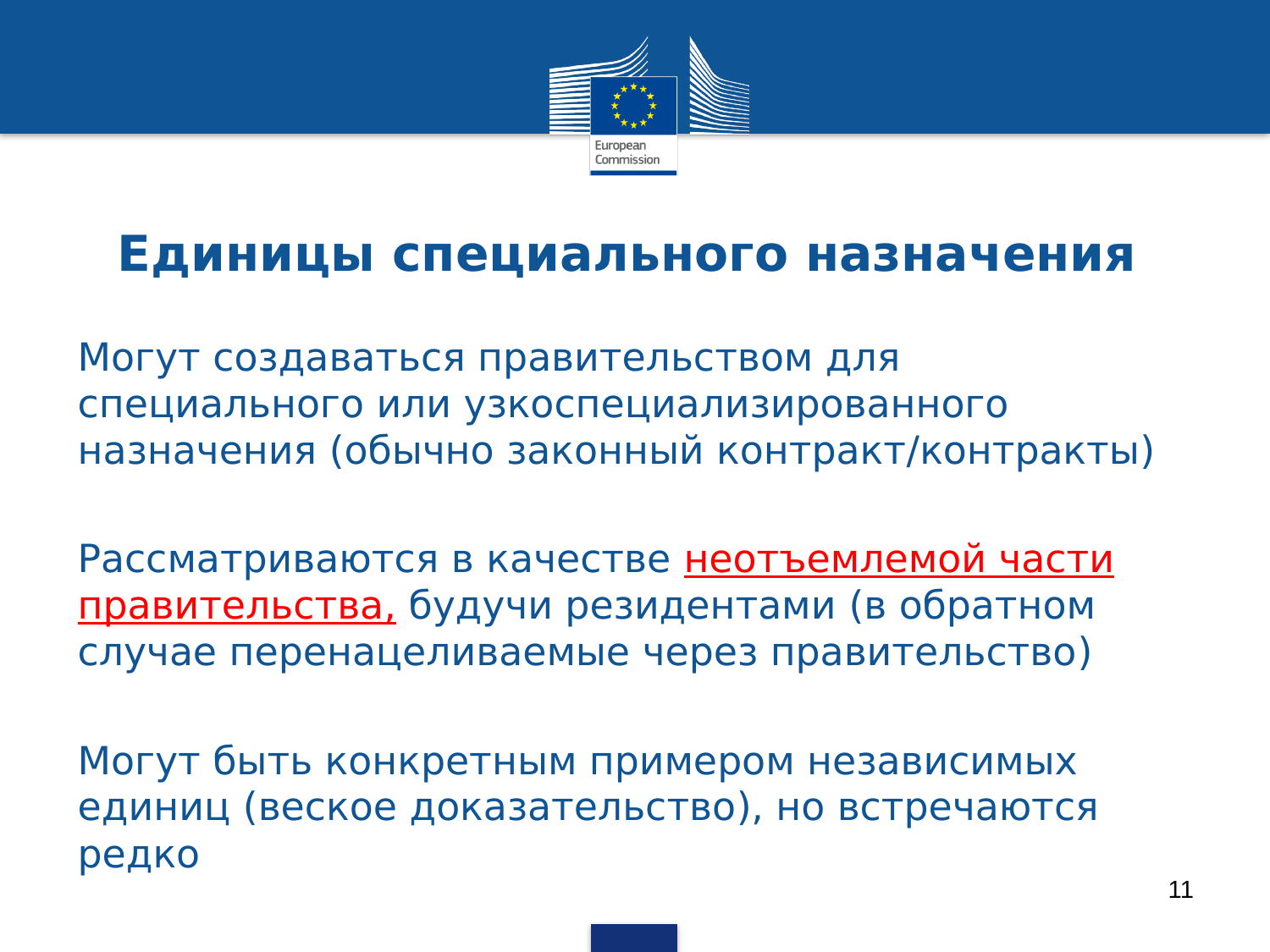

# Единицы специального назначения
Могут создаваться правительством для специального или узкоспециализированного назначения (обычно законный контракт/контракты)

Рассматриваются в качестве неотъемлемой части правительства, будучи резидентами (в обратном случае перенацеливаемые через правительство)

Могут быть конкретным примером независимых единиц (веское доказательство), но встречаются редко
11